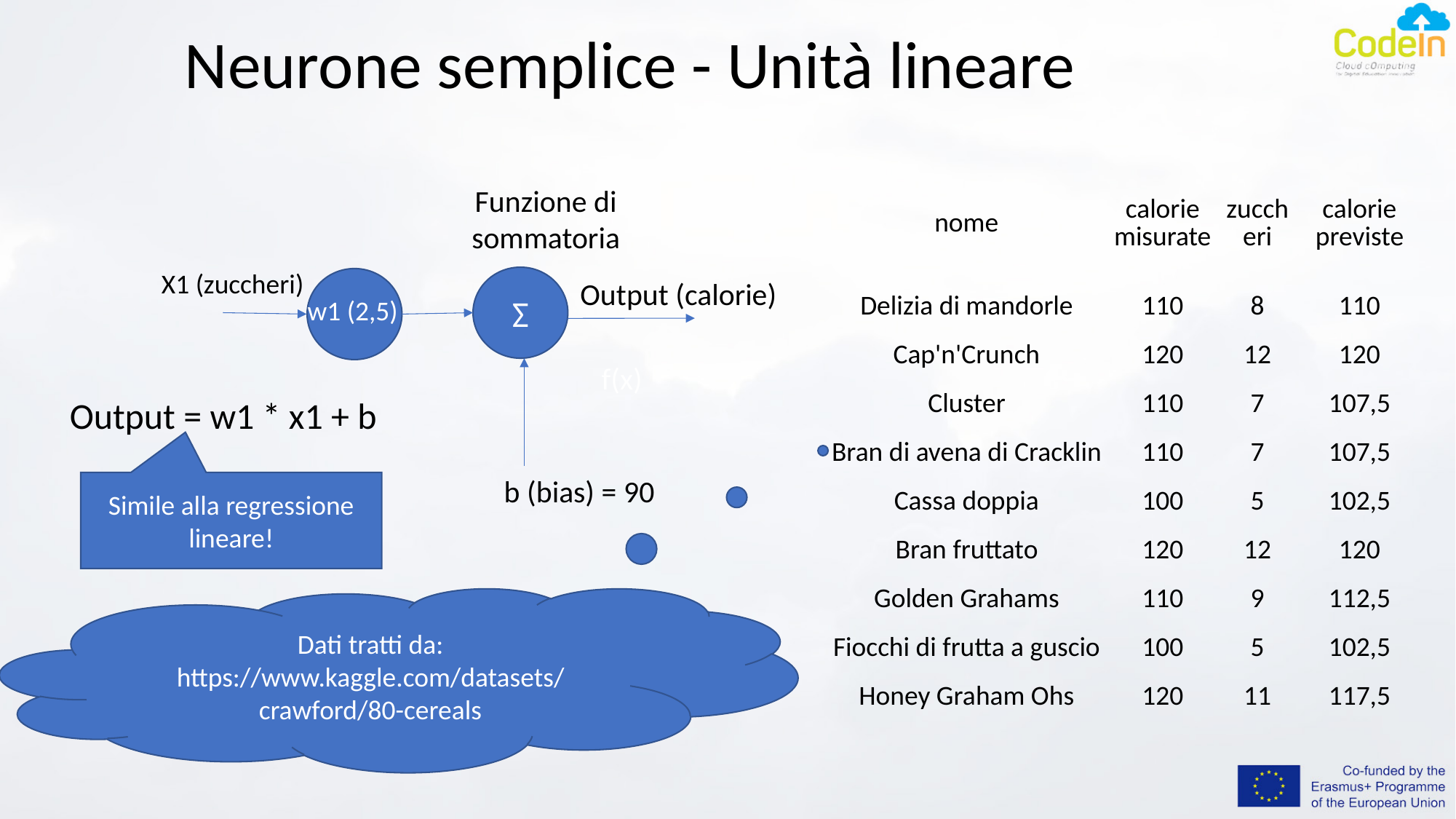

# Neurone semplice - Unità lineare
Funzione di sommatoria
| nome | calorie misurate | zuccheri | calorie previste |
| --- | --- | --- | --- |
| Delizia di mandorle | 110 | 8 | 110 |
| Cap'n'Crunch | 120 | 12 | 120 |
| Cluster | 110 | 7 | 107,5 |
| Bran di avena di Cracklin | 110 | 7 | 107,5 |
| Cassa doppia | 100 | 5 | 102,5 |
| Bran fruttato | 120 | 12 | 120 |
| Golden Grahams | 110 | 9 | 112,5 |
| Fiocchi di frutta a guscio | 100 | 5 | 102,5 |
| Honey Graham Ohs | 120 | 11 | 117,5 |
X1 (zuccheri)
Σ

Output (calorie)
w1 (2,5)
f(x)
Output = w1 * x1 + b
b (bias) = 90
Simile alla regressione lineare!
Dati tratti da:
https://www.kaggle.com/datasets/crawford/80-cereals